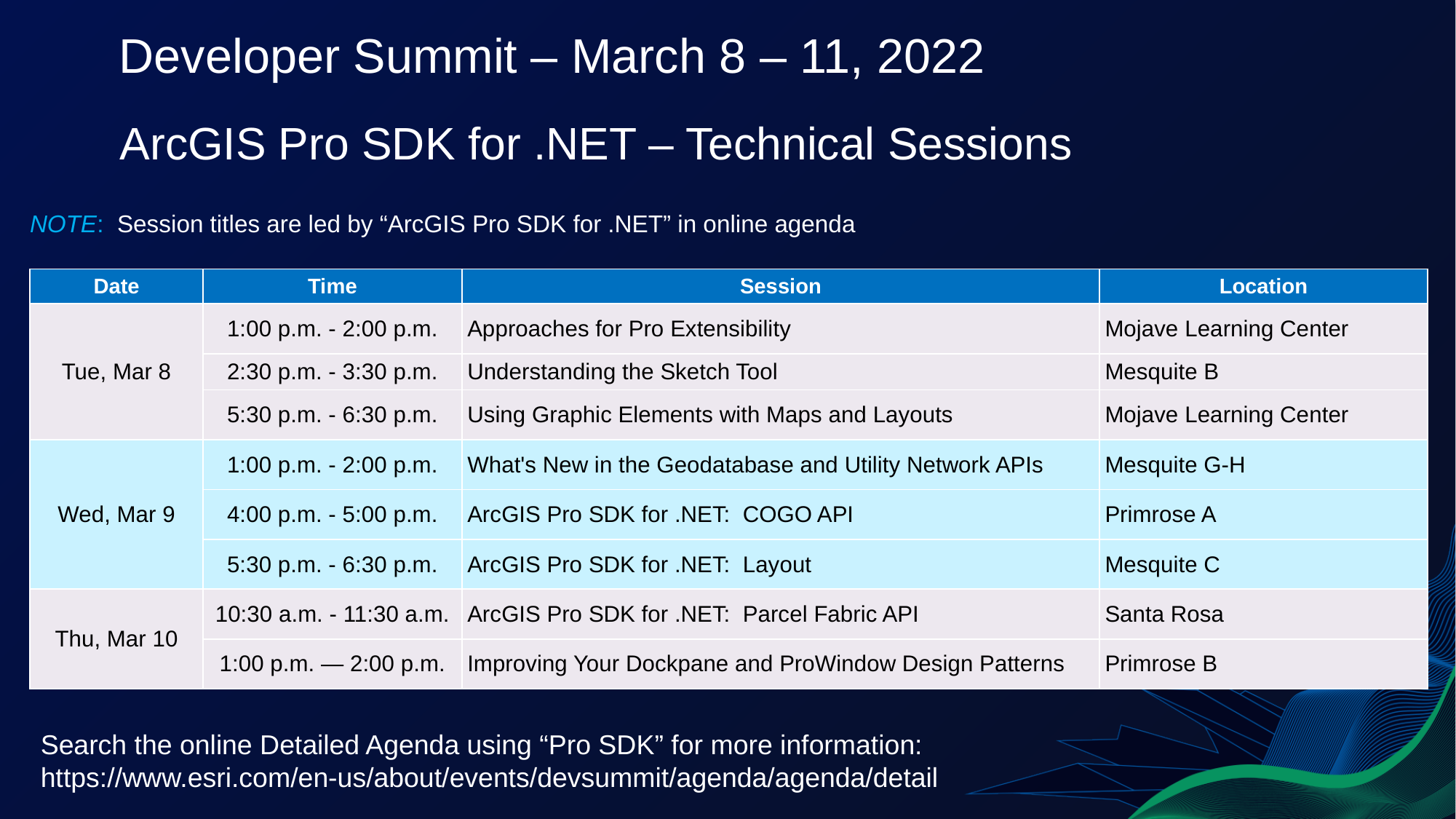

Developer Summit – March 8 – 11, 2022
ArcGIS Pro SDK for .NET – Technical Sessions
NOTE:  Session titles are led by “ArcGIS Pro SDK for .NET” in online agenda
| Date | Time | Session | Location |
| --- | --- | --- | --- |
| Tue, Mar 8 | 1:00 p.m. - 2:00 p.m. | Approaches for Pro Extensibility | Mojave Learning Center |
|  | 2:30 p.m. - 3:30 p.m. | Understanding the Sketch Tool | Mesquite B |
|  | 5:30 p.m. - 6:30 p.m. | Using Graphic Elements with Maps and Layouts | Mojave Learning Center |
| Wed, Mar 9 | 1:00 p.m. - 2:00 p.m. | What's New in the Geodatabase and Utility Network APIs | Mesquite G-H |
|  | 4:00 p.m. - 5:00 p.m. | ArcGIS Pro SDK for .NET: COGO API | Primrose A |
|  | 5:30 p.m. - 6:30 p.m. | ArcGIS Pro SDK for .NET: Layout | Mesquite C |
| Thu, Mar 10 | 10:30 a.m. - 11:30 a.m. | ArcGIS Pro SDK for .NET: Parcel Fabric API | Santa Rosa |
|  | 1:00 p.m. — 2:00 p.m. | Improving Your Dockpane and ProWindow Design Patterns | Primrose B |
Search the online Detailed Agenda using “Pro SDK” for more information:
https://www.esri.com/en-us/about/events/devsummit/agenda/agenda/detail